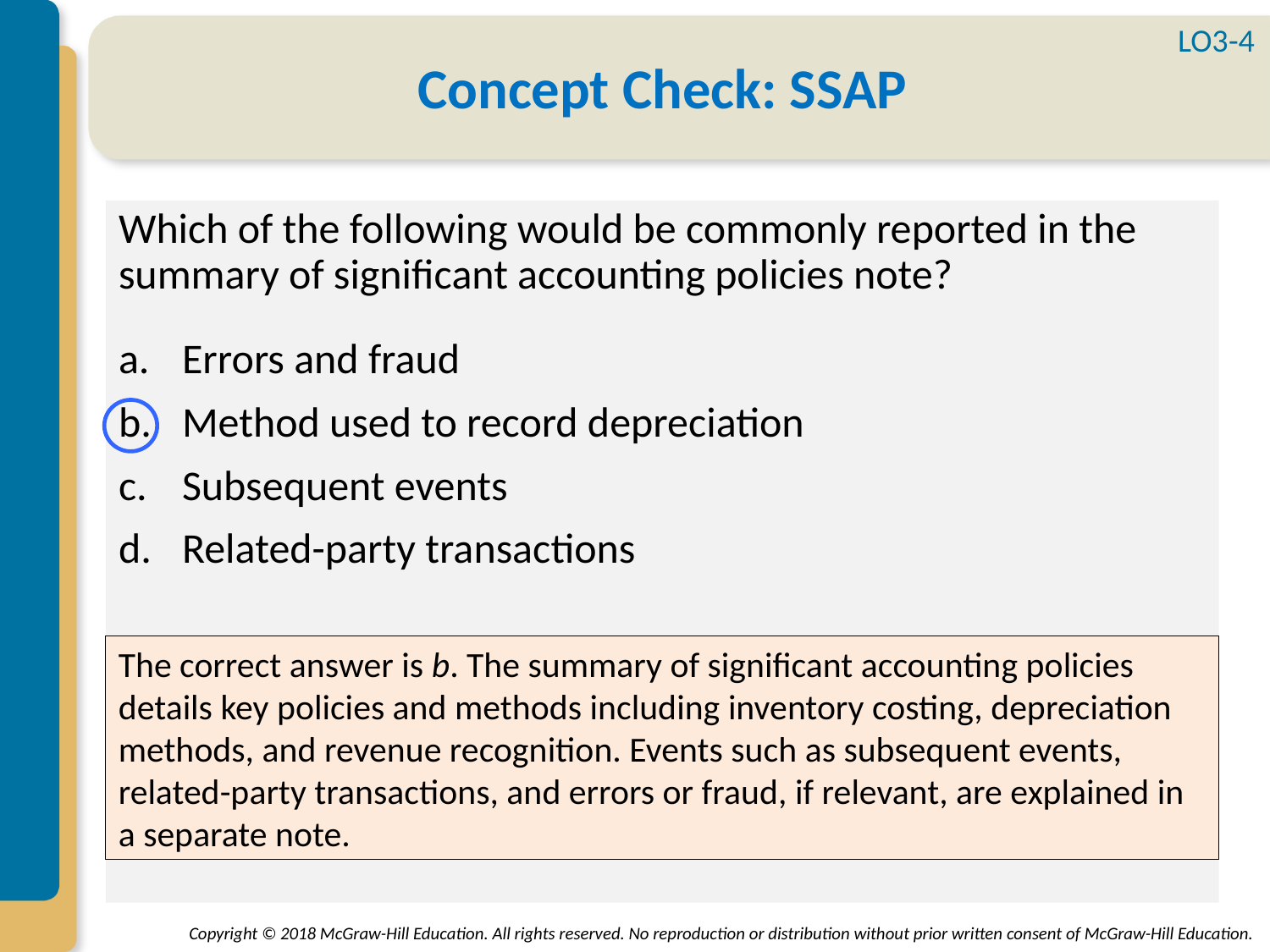

LO3-4
# Concept Check: SSAP
Which of the following would be commonly reported in the summary of significant accounting policies note?
Errors and fraud
Method used to record depreciation
Subsequent events
Related-party transactions

The correct answer is b. The summary of significant accounting policies details key policies and methods including inventory costing, depreciation methods, and revenue recognition. Events such as subsequent events, related-party transactions, and errors or fraud, if relevant, are explained in a separate note.